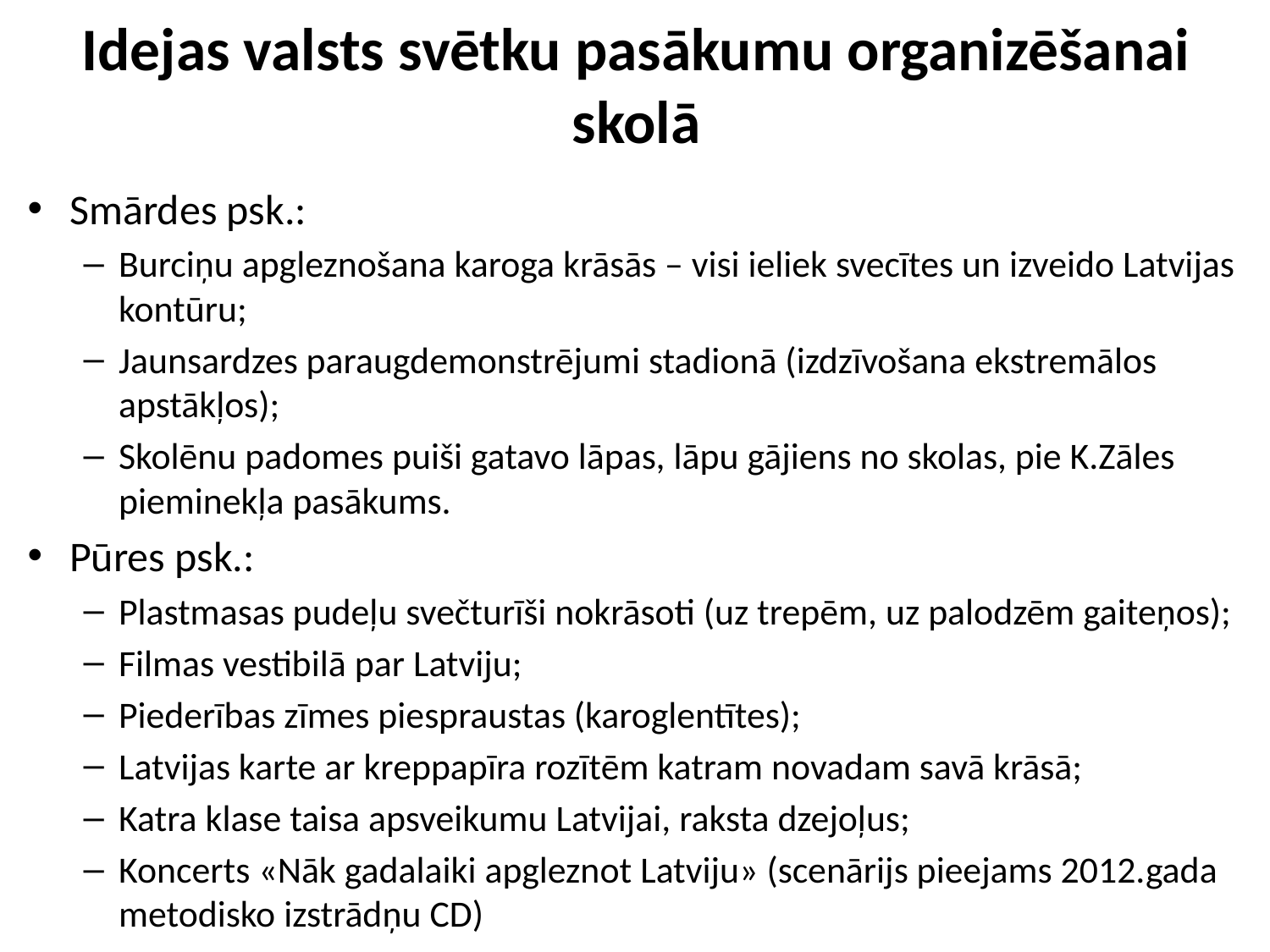

# Idejas valsts svētku pasākumu organizēšanai skolā
Smārdes psk.:
Burciņu apgleznošana karoga krāsās – visi ieliek svecītes un izveido Latvijas kontūru;
Jaunsardzes paraugdemonstrējumi stadionā (izdzīvošana ekstremālos apstākļos);
Skolēnu padomes puiši gatavo lāpas, lāpu gājiens no skolas, pie K.Zāles pieminekļa pasākums.
Pūres psk.:
Plastmasas pudeļu svečturīši nokrāsoti (uz trepēm, uz palodzēm gaiteņos);
Filmas vestibilā par Latviju;
Piederības zīmes piespraustas (karoglentītes);
Latvijas karte ar kreppapīra rozītēm katram novadam savā krāsā;
Katra klase taisa apsveikumu Latvijai, raksta dzejoļus;
Koncerts «Nāk gadalaiki apgleznot Latviju» (scenārijs pieejams 2012.gada metodisko izstrādņu CD)